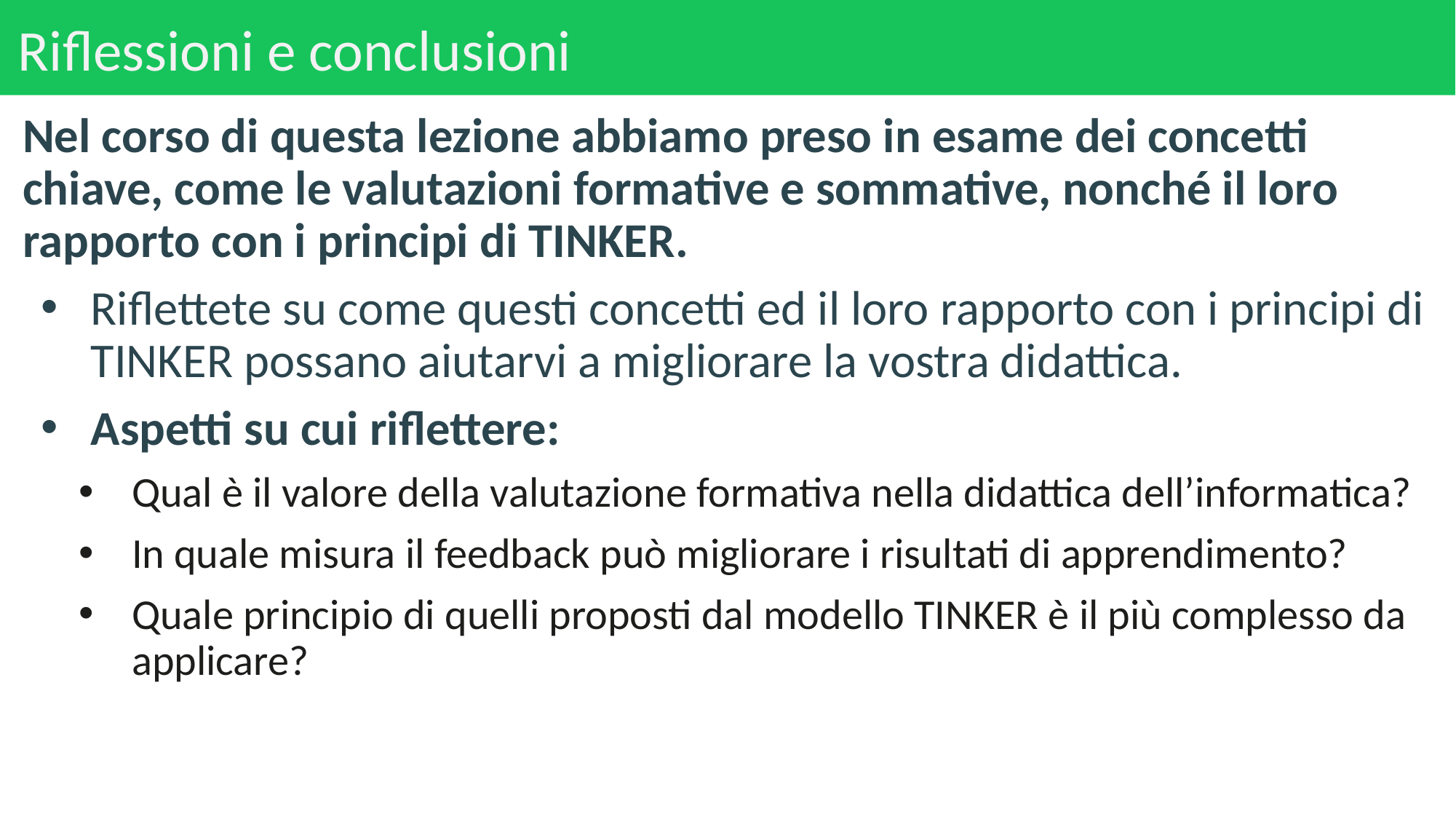

# Riflessioni e conclusioni
Nel corso di questa lezione abbiamo preso in esame dei concetti chiave, come le valutazioni formative e sommative, nonché il loro rapporto con i principi di TINKER.
Riflettete su come questi concetti ed il loro rapporto con i principi di TINKER possano aiutarvi a migliorare la vostra didattica.
Aspetti su cui riflettere:
Qual è il valore della valutazione formativa nella didattica dell’informatica?
In quale misura il feedback può migliorare i risultati di apprendimento?
Quale principio di quelli proposti dal modello TINKER è il più complesso da applicare?